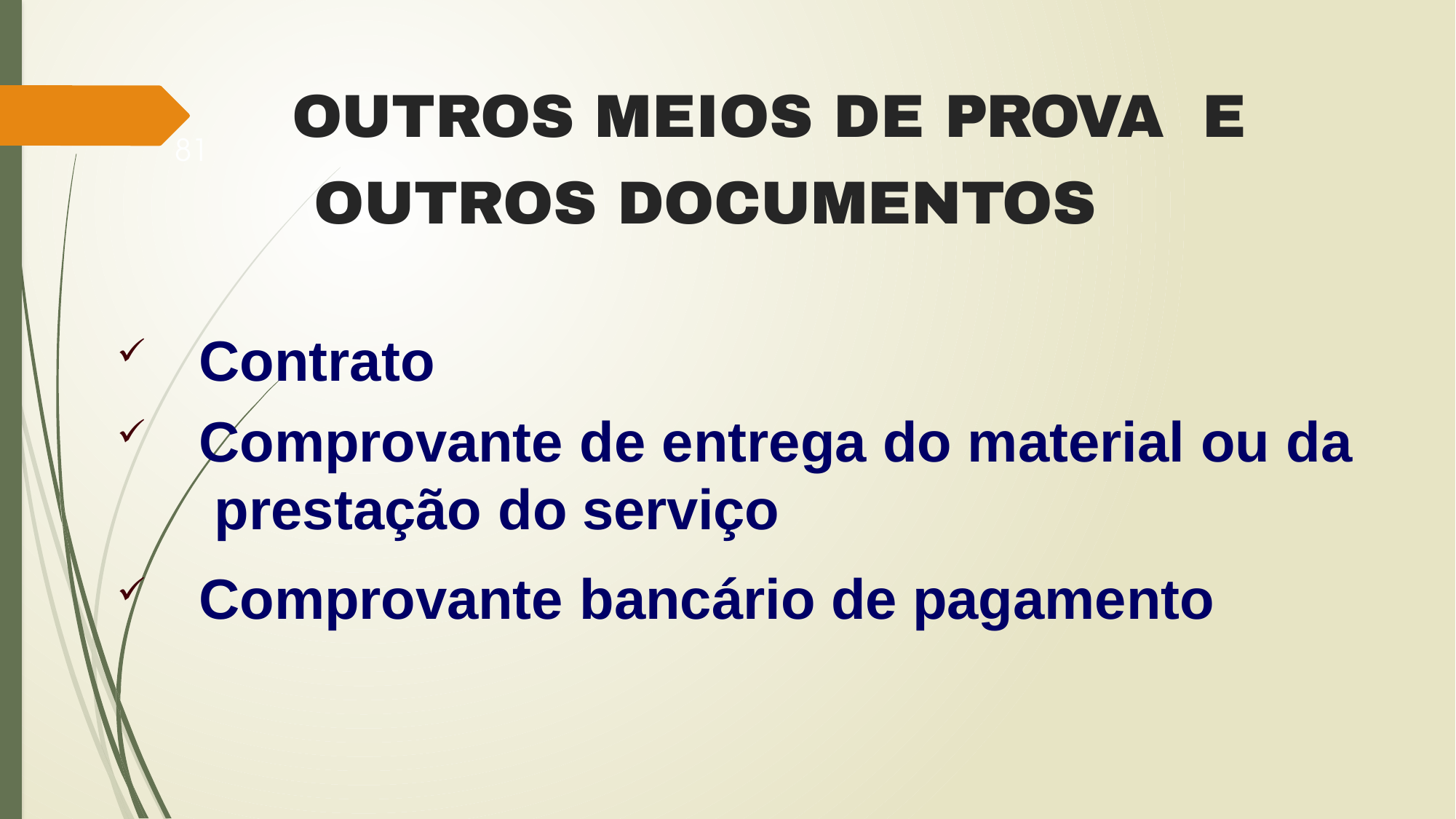

# OUTROS MEIOS DE PROVA  E OUTROS DOCUMENTOS
81
Contrato
Comprovante de entrega do material ou da  prestação do serviço
Comprovante bancário de pagamento